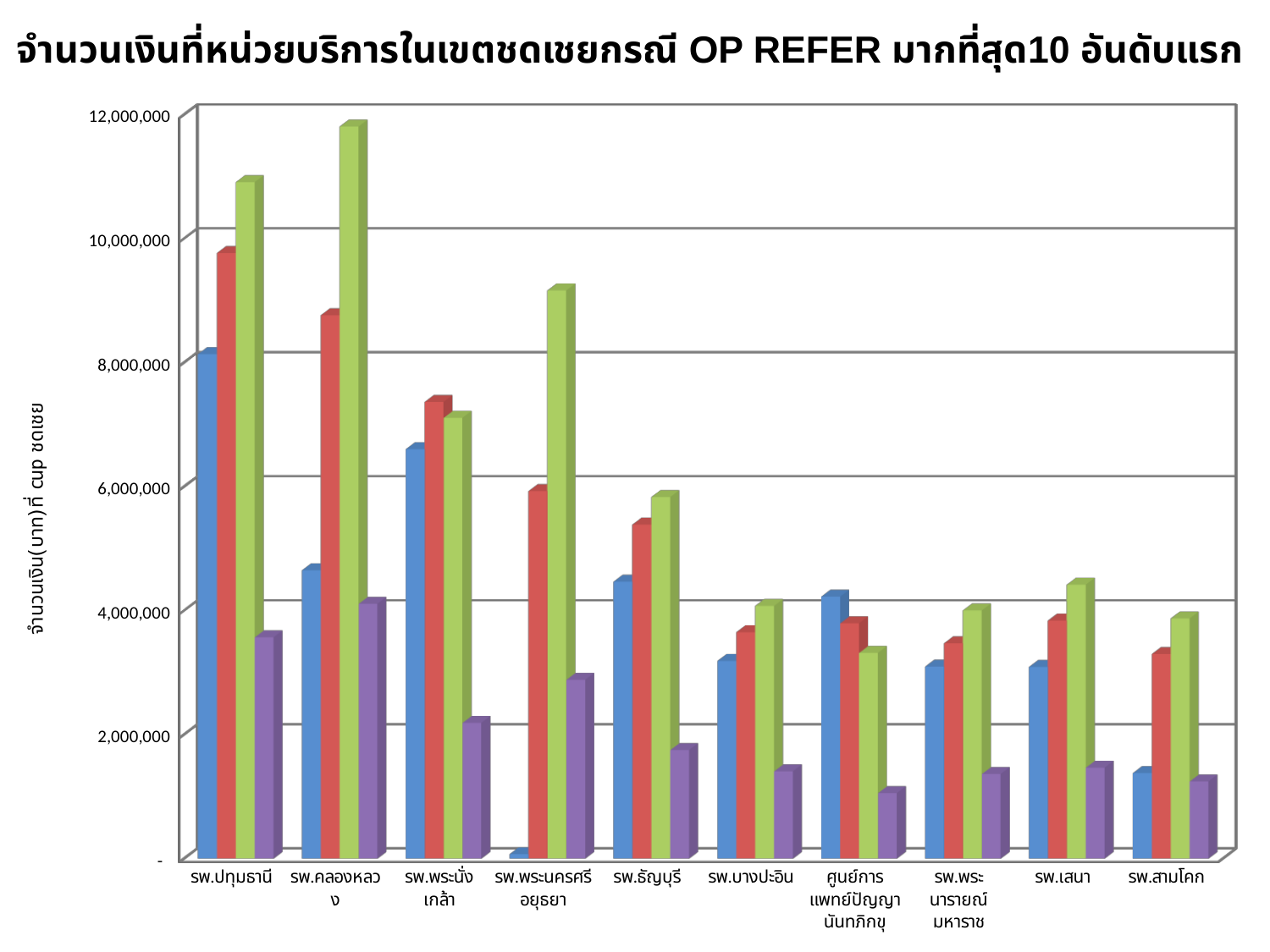

# จำนวนเงินที่หน่วยบริการในเขตชดเชยกรณี OP REFER มากที่สุด10 อันดับแรก

[unsupported chart]